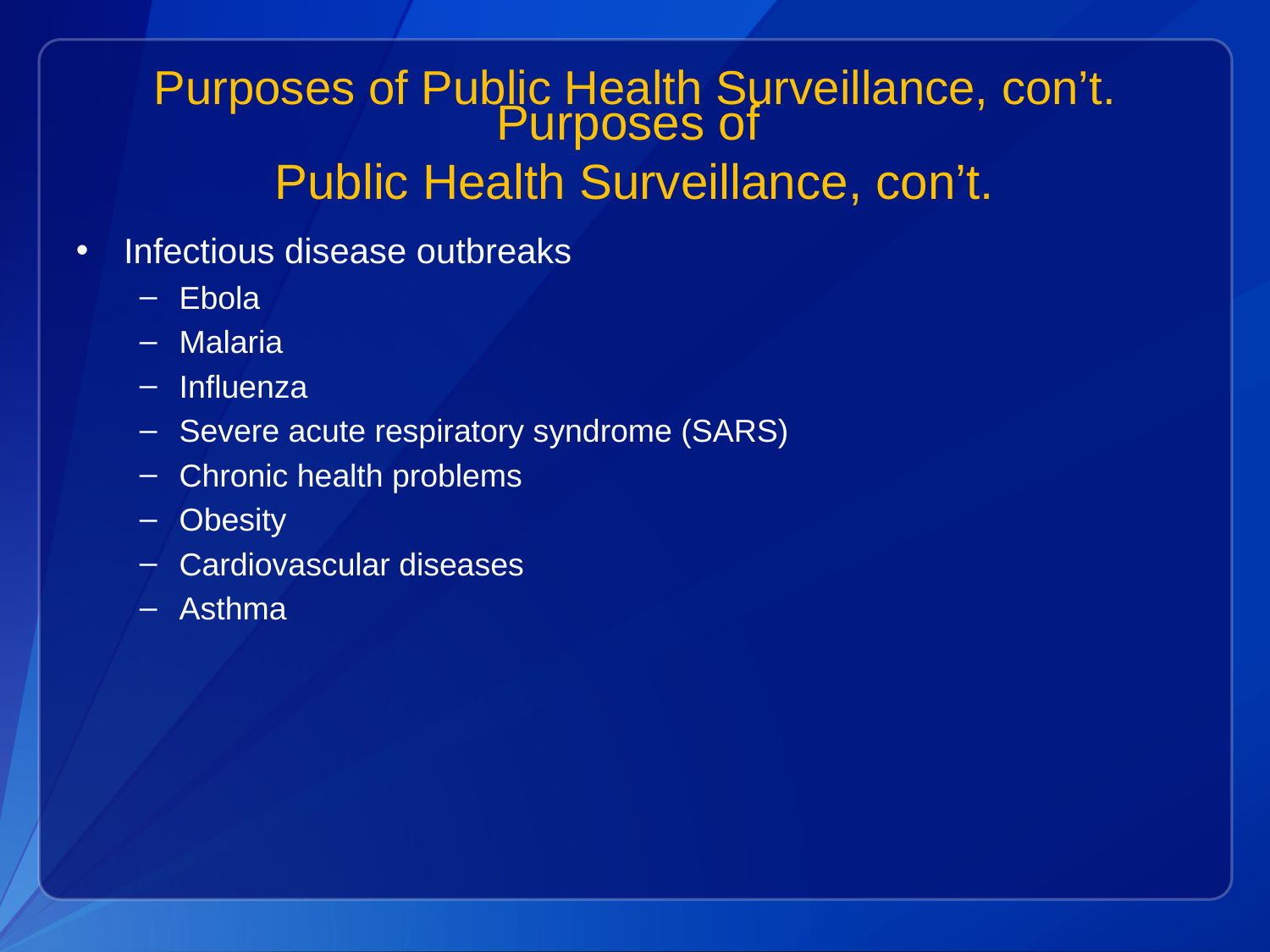

Purposes of Public Health Surveillance, con’t.
Purposes of
Public Health Surveillance, con’t.
Infectious disease outbreaks
Ebola
Malaria
Influenza
Severe acute respiratory syndrome (SARS)
Chronic health problems
Obesity
Cardiovascular diseases
Asthma